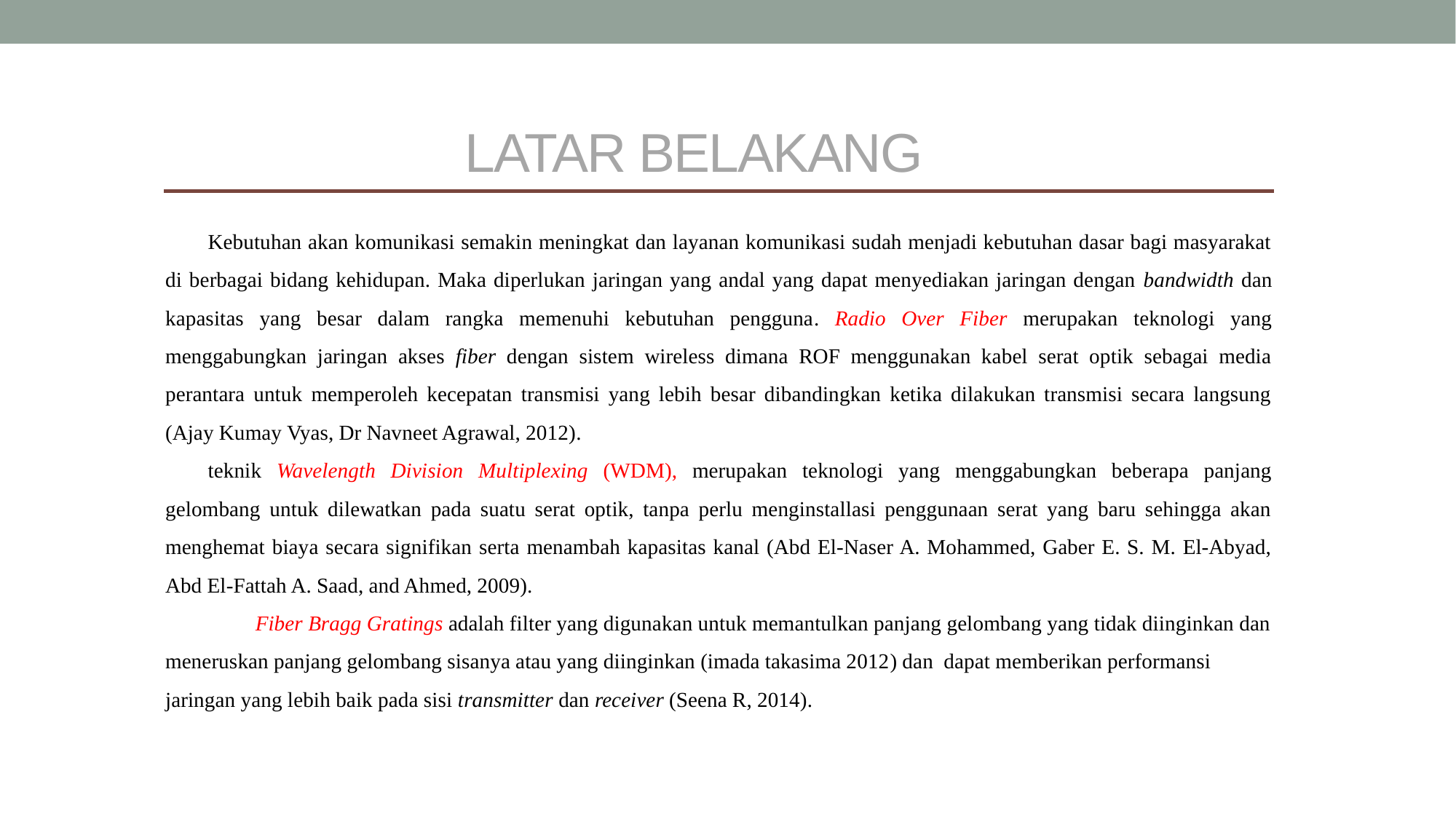

# LATAR BELAKANG
Kebutuhan akan komunikasi semakin meningkat dan layanan komunikasi sudah menjadi kebutuhan dasar bagi masyarakat di berbagai bidang kehidupan. Maka diperlukan jaringan yang andal yang dapat menyediakan jaringan dengan bandwidth dan kapasitas yang besar dalam rangka memenuhi kebutuhan pengguna. Radio Over Fiber merupakan teknologi yang menggabungkan jaringan akses fiber dengan sistem wireless dimana ROF menggunakan kabel serat optik sebagai media perantara untuk memperoleh kecepatan transmisi yang lebih besar dibandingkan ketika dilakukan transmisi secara langsung (Ajay Kumay Vyas, Dr Navneet Agrawal, 2012).
teknik Wavelength Division Multiplexing (WDM), merupakan teknologi yang menggabungkan beberapa panjang gelombang untuk dilewatkan pada suatu serat optik, tanpa perlu menginstallasi penggunaan serat yang baru sehingga akan menghemat biaya secara signifikan serta menambah kapasitas kanal (Abd El-Naser A. Mohammed, Gaber E. S. M. El-Abyad, Abd El-Fattah A. Saad, and Ahmed, 2009).
         Fiber Bragg Gratings adalah filter yang digunakan untuk memantulkan panjang gelombang yang tidak diinginkan dan meneruskan panjang gelombang sisanya atau yang diinginkan (imada takasima 2012) dan  dapat memberikan performansi jaringan yang lebih baik pada sisi transmitter dan receiver (Seena R, 2014).